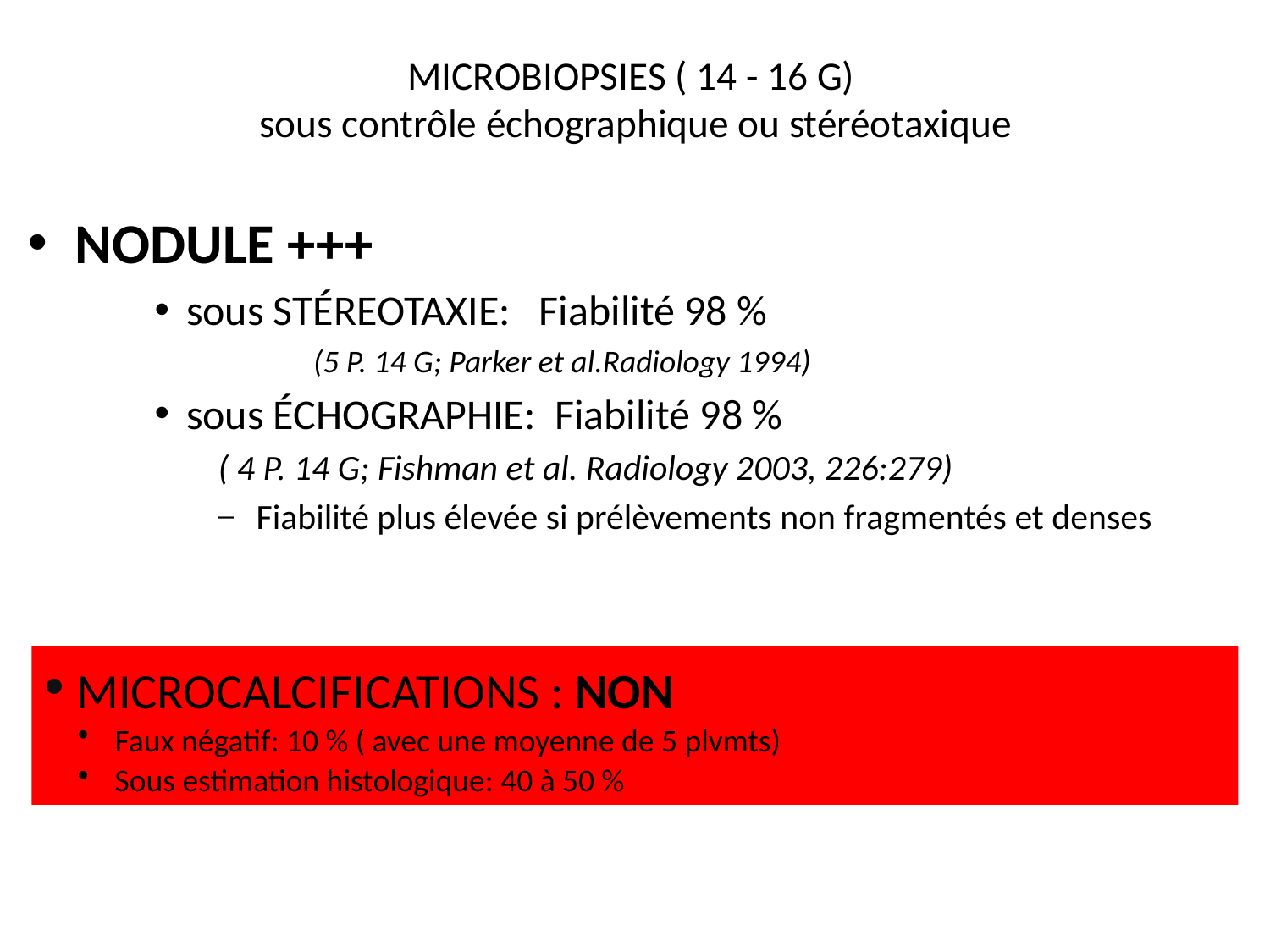

# MICROBIOPSIES ( 14 - 16 G) sous contrôle échographique ou stéréotaxique
NODULE +++
sous STÉREOTAXIE:   Fiabilité 98 %
		(5 P. 14 G; Parker et al.Radiology 1994)
sous ÉCHOGRAPHIE:  Fiabilité 98 %
( 4 P. 14 G; Fishman et al. Radiology 2003, 226:279)
 Fiabilité plus élevée si prélèvements non fragmentés et denses
 MICROCALCIFICATIONS : NON
 Faux négatif: 10 % ( avec une moyenne de 5 plvmts)
 Sous estimation histologique: 40 à 50 %